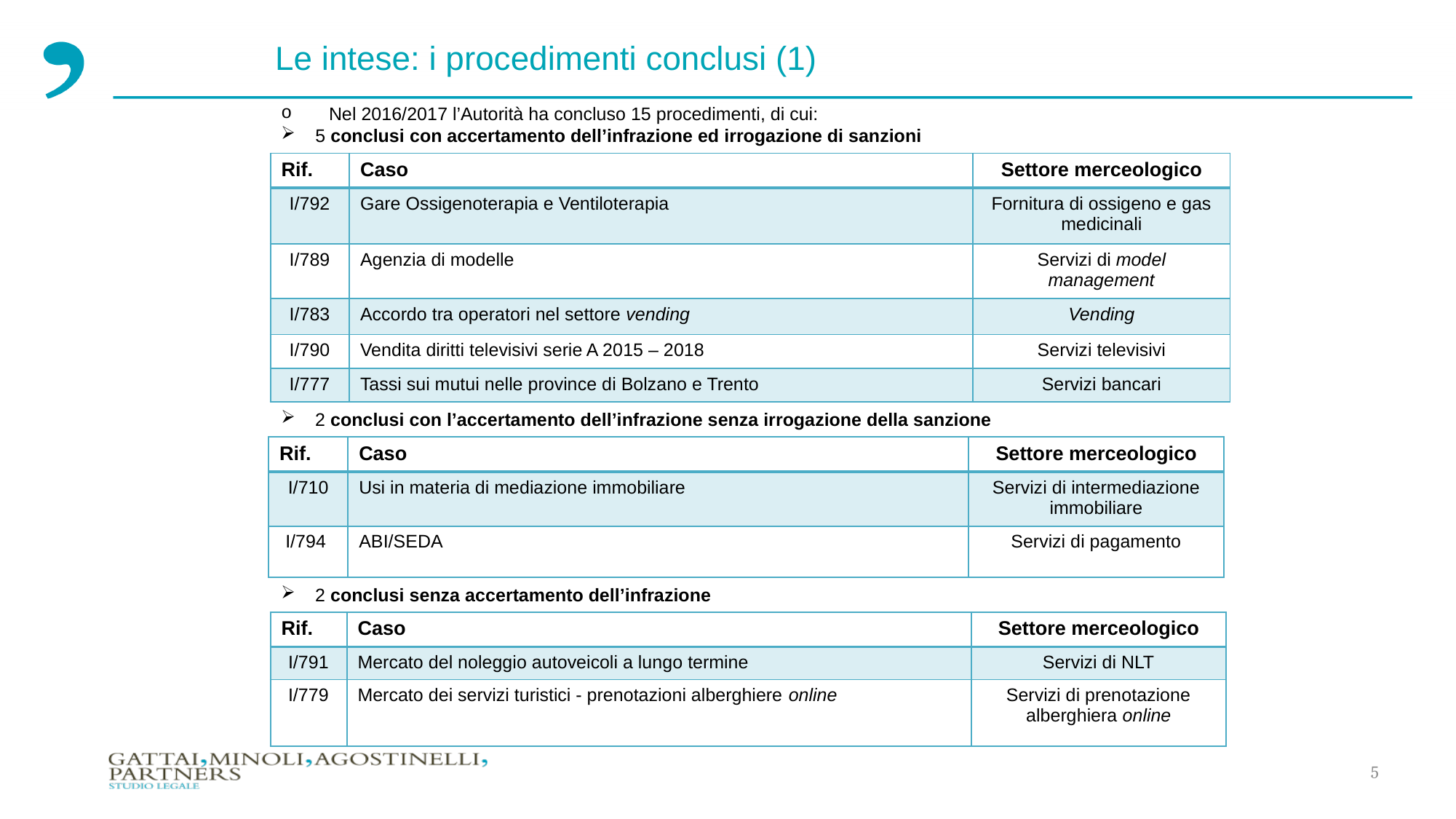

Le intese: i procedimenti conclusi (1)
Nel 2016/2017 l’Autorità ha concluso 15 procedimenti, di cui:
5 conclusi con accertamento dell’infrazione ed irrogazione di sanzioni
| Rif. | Caso | Settore merceologico |
| --- | --- | --- |
| I/792 | Gare Ossigenoterapia e Ventiloterapia | Fornitura di ossigeno e gas medicinali |
| I/789 | Agenzia di modelle | Servizi di model management |
| I/783 | Accordo tra operatori nel settore vending | Vending |
| I/790 | Vendita diritti televisivi serie A 2015 – 2018 | Servizi televisivi |
| I/777 | Tassi sui mutui nelle province di Bolzano e Trento | Servizi bancari |

2 conclusi con l’accertamento dell’infrazione senza irrogazione della sanzione
| Rif. | Caso | Settore merceologico |
| --- | --- | --- |
| I/710 | Usi in materia di mediazione immobiliare | Servizi di intermediazione immobiliare |
| I/794 | ABI/SEDA | Servizi di pagamento |
2 conclusi senza accertamento dell’infrazione
| Rif. | Caso | Settore merceologico |
| --- | --- | --- |
| I/791 | Mercato del noleggio autoveicoli a lungo termine | Servizi di NLT |
| I/779 | Mercato dei servizi turistici - prenotazioni alberghiere online | Servizi di prenotazione alberghiera online |
5